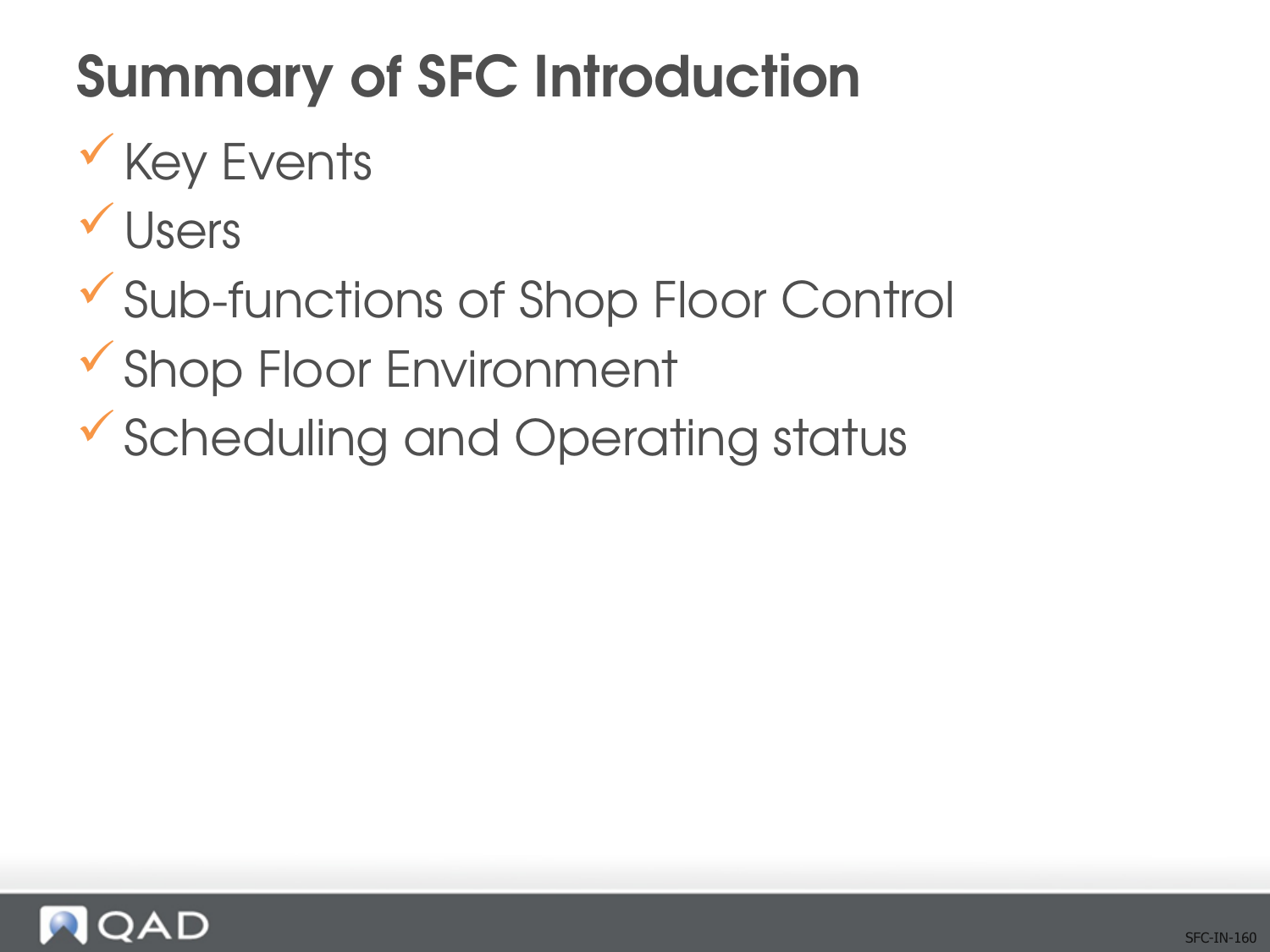

# Summary of SFC Introduction
Key Events
Users
Sub-functions of Shop Floor Control
Shop Floor Environment
Scheduling and Operating status
SFC-IN-160